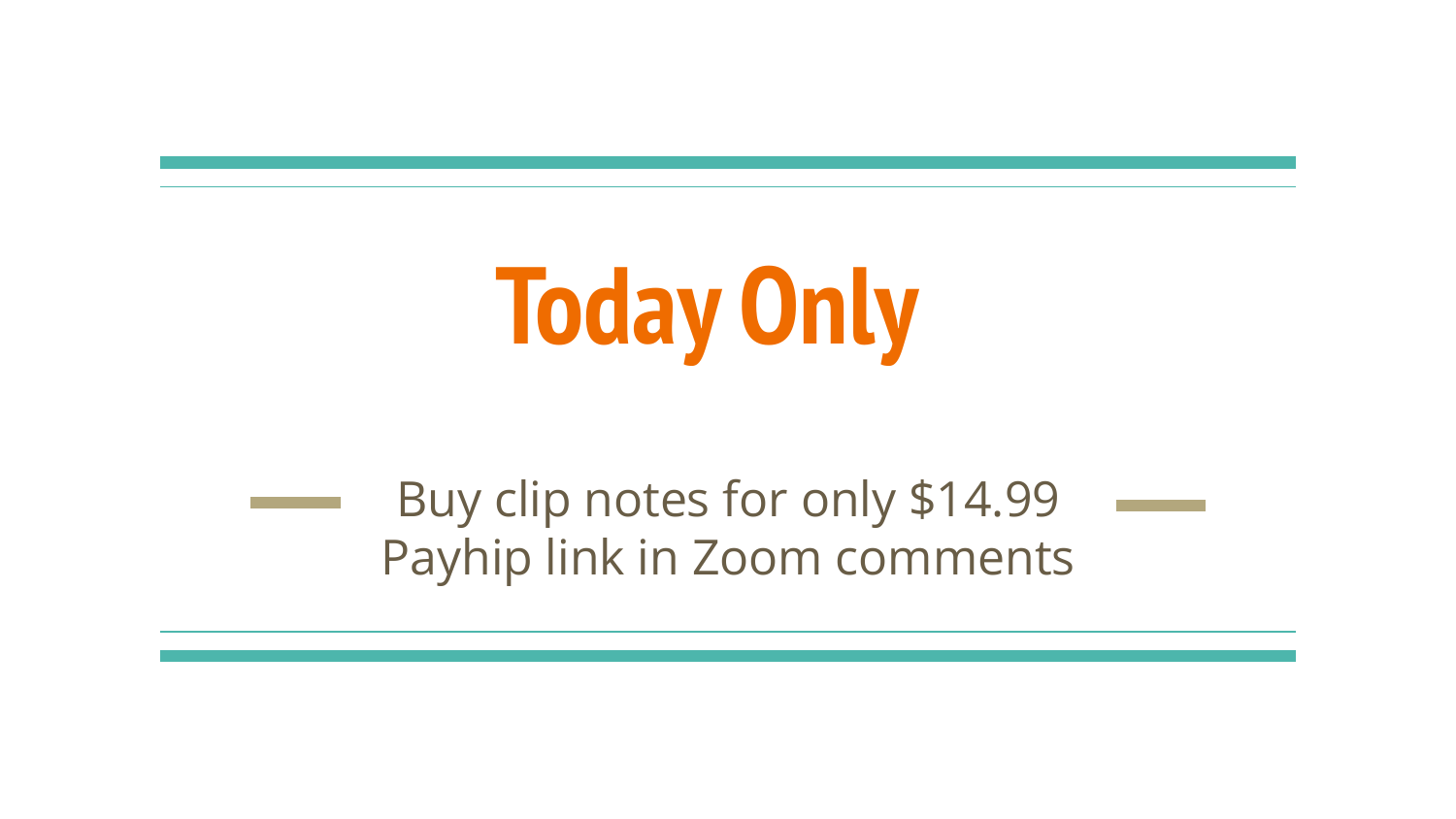

# Today Only
Buy clip notes for only $14.99
Payhip link in Zoom comments